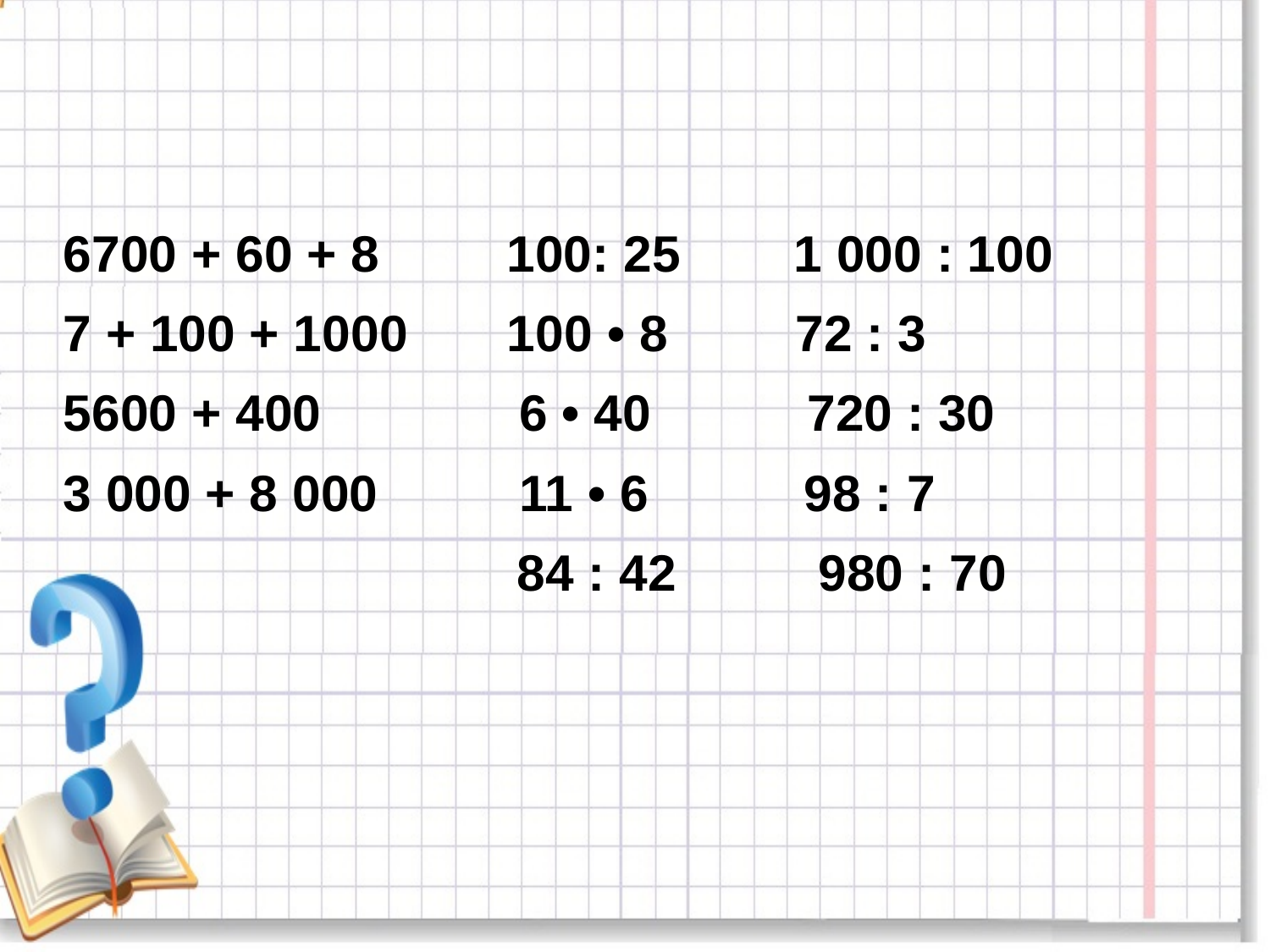

#
6700 + 60 + 8         100: 25        1 000 : 100
7 + 100 + 1000       100 • 8         72 : 3
5600 + 400              6 • 40           720 : 30
3 000 + 8 000          11 • 6           98 : 7
                                84 : 42          980 : 70